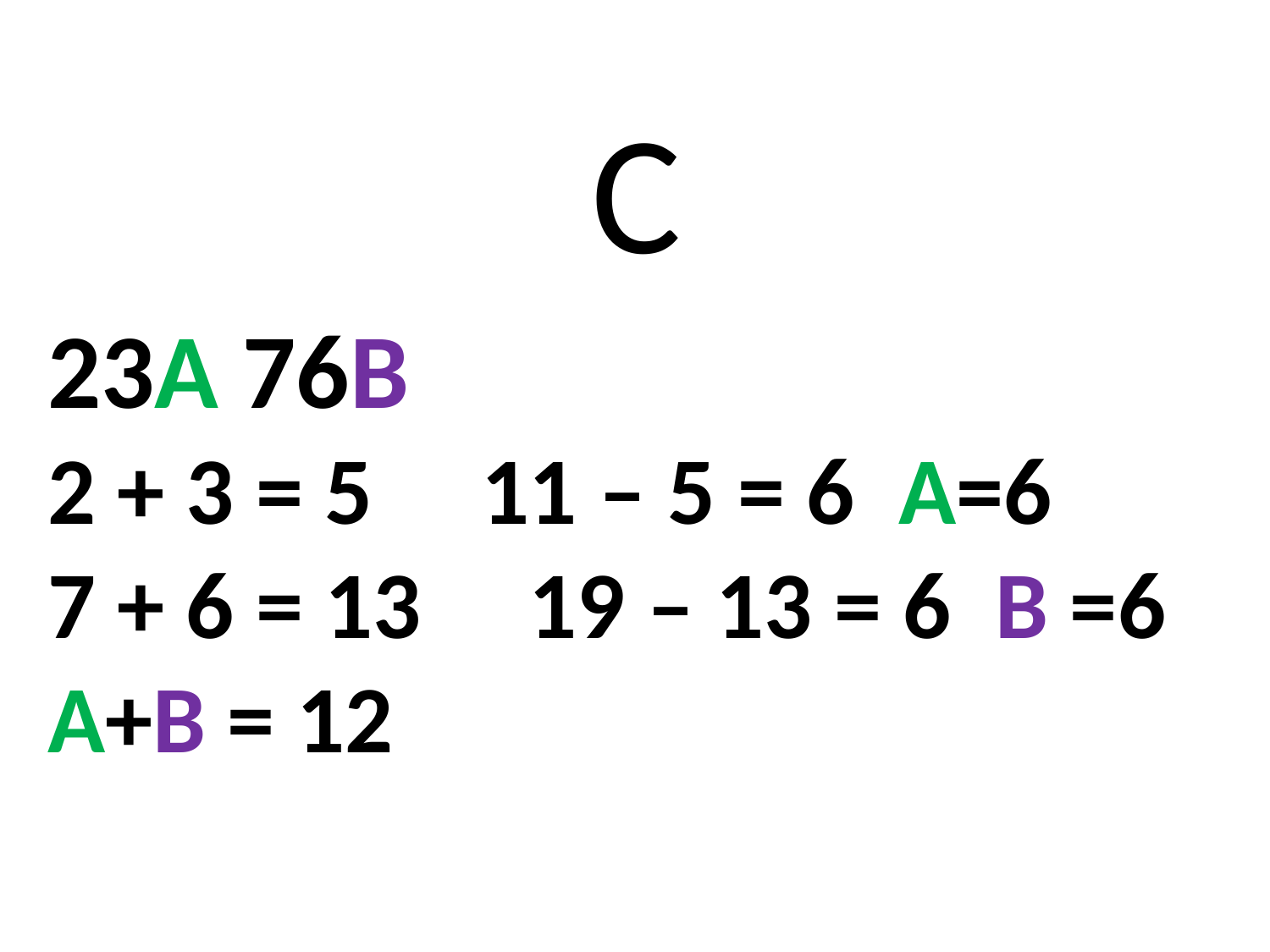

# C
23A 76B
2 + 3 = 5     11 – 5 = 6  A=6
7 + 6 = 13     19 – 13 = 6  B =6
A+B = 12